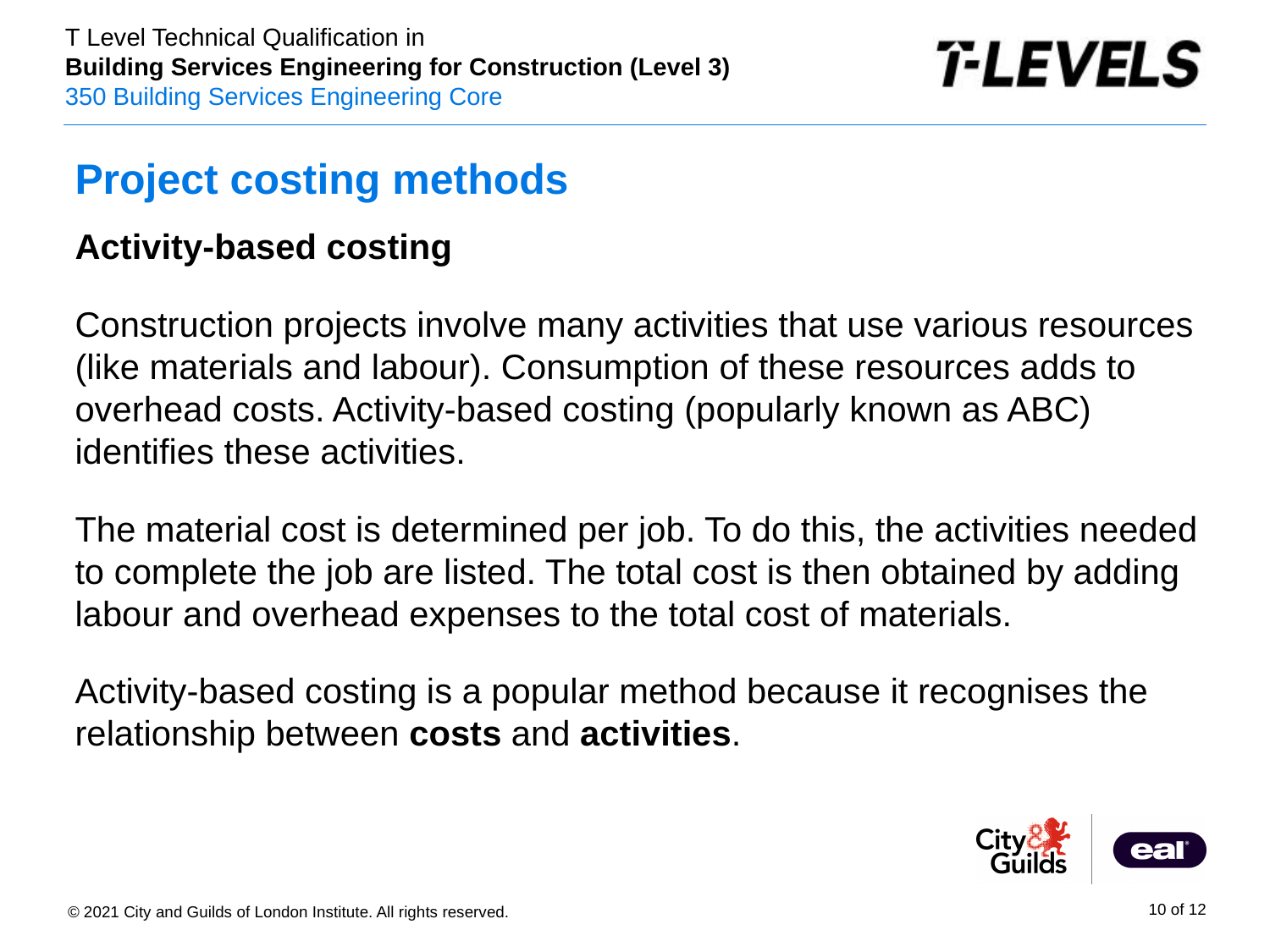

# Project costing methods
Activity-based costing
Construction projects involve many activities that use various resources (like materials and labour). Consumption of these resources adds to overhead costs. Activity-based costing (popularly known as ABC) identifies these activities.
The material cost is determined per job. To do this, the activities needed to complete the job are listed. The total cost is then obtained by adding labour and overhead expenses to the total cost of materials.
Activity-based costing is a popular method because it recognises the relationship between costs and activities.